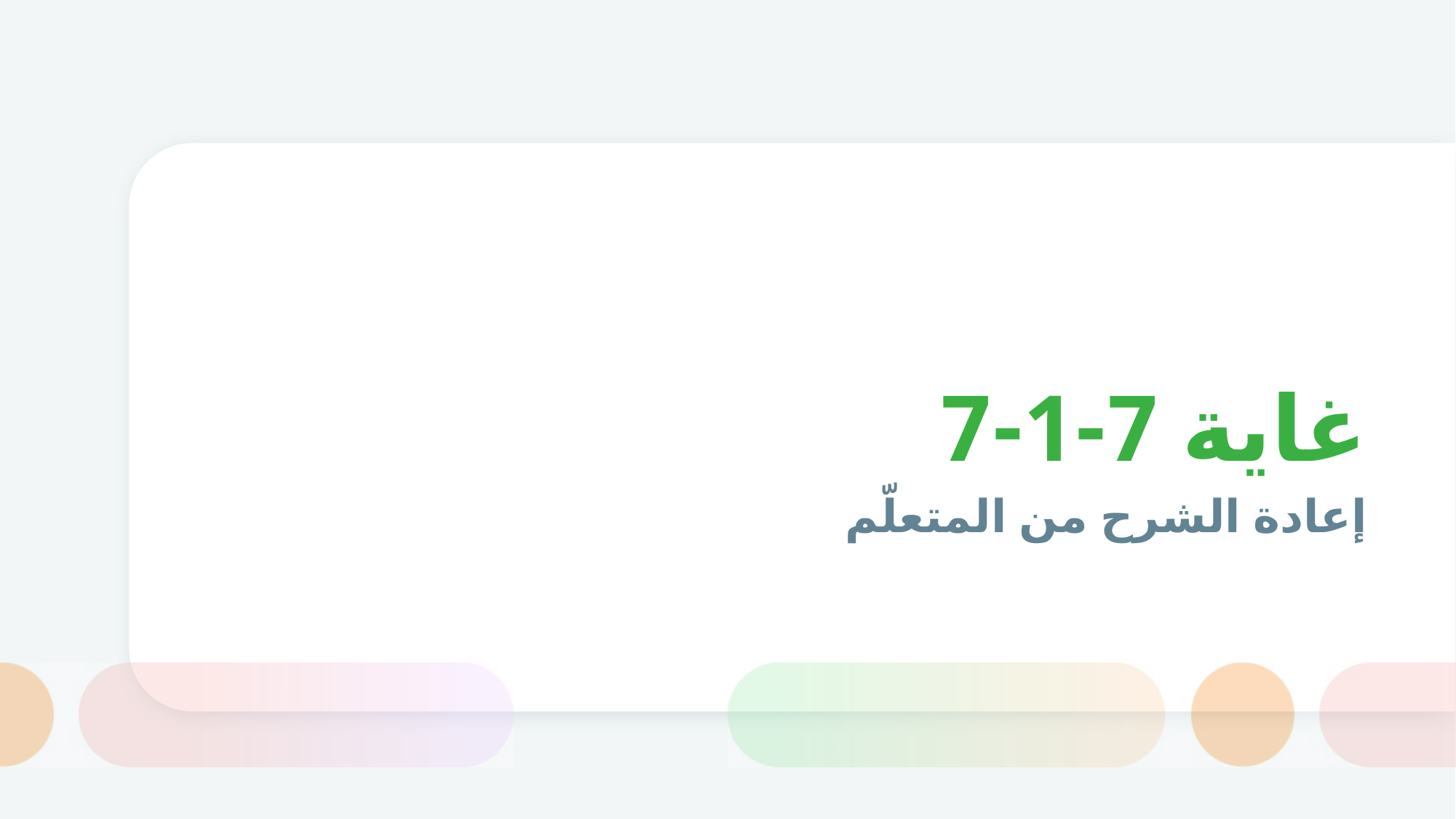

# غاية 7-1-7
إعادة الشرح من المتعلّم